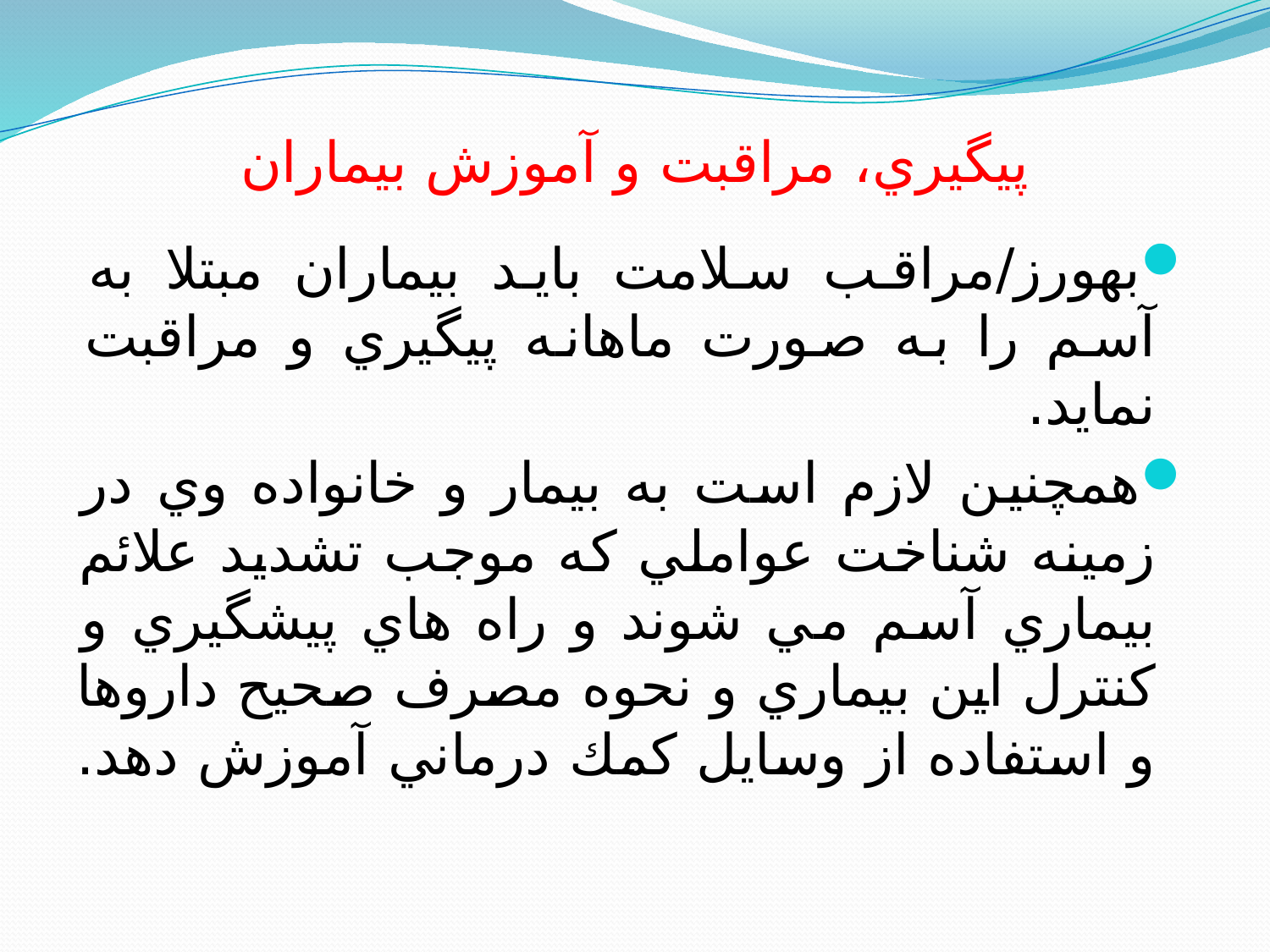

# پيگيري، مراقبت و آموزش بيماران
بهورز/مراقب سلامت بايد بيماران مبتلا به آسم را به صورت ماهانه پيگيري و مراقبت نمايد.
همچنين لازم است به بيمار و خانواده وي در زمينه شناخت عواملي كه موجب تشديد علائم بيماري آسم مي شوند و راه هاي پيشگيري و كنترل اين بيماري و نحوه مصرف صحيح داروها و استفاده از وسايل كمك درماني آموزش دهد.